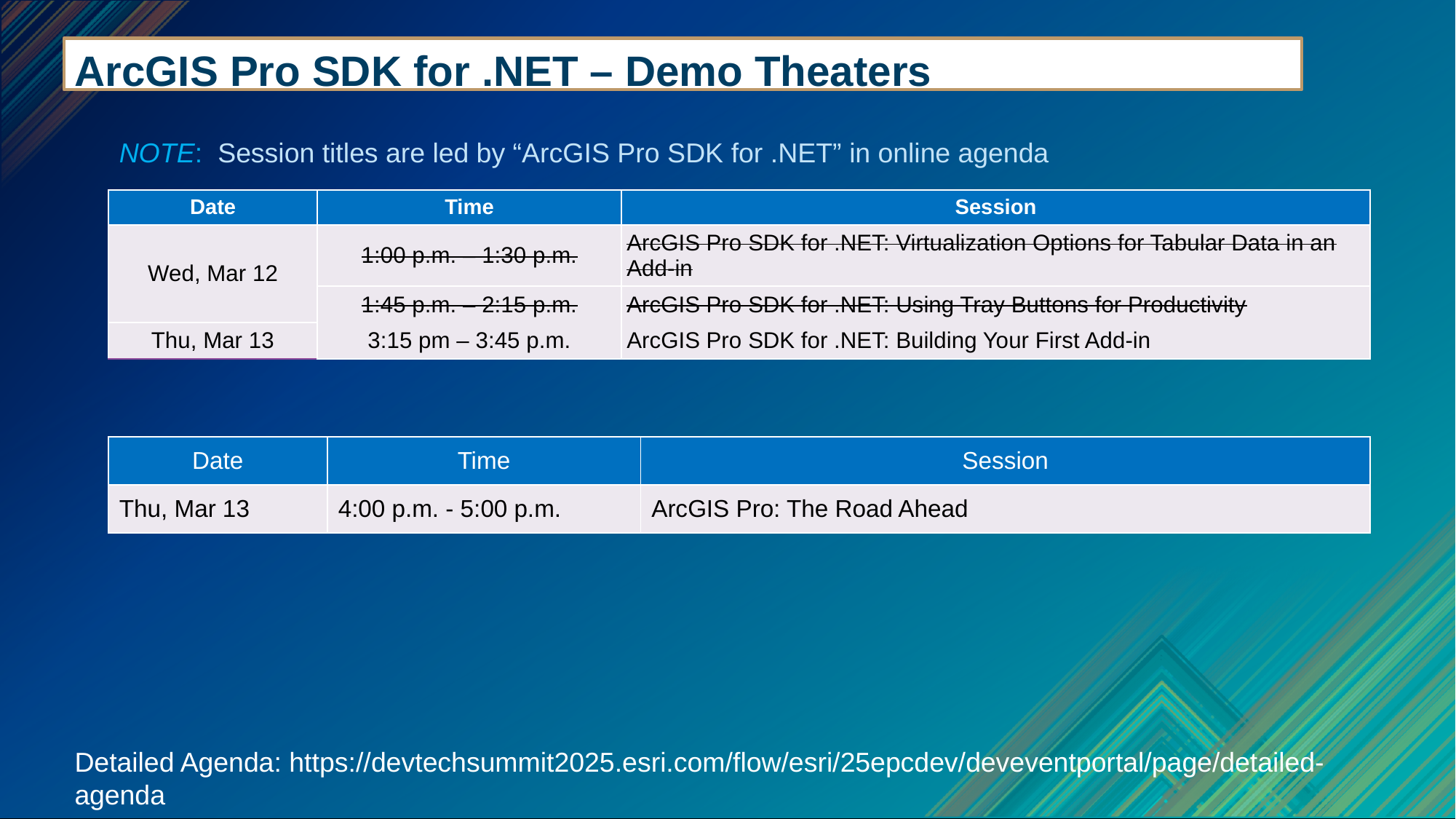

# ArcGIS Pro SDK for .NET – Demo Theaters
NOTE:  Session titles are led by “ArcGIS Pro SDK for .NET” in online agenda

| Date | Time | Session |
| --- | --- | --- |
| Wed, Mar 12 | 1:00 p.m. – 1:30 p.m. | ArcGIS Pro SDK for .NET: Virtualization Options for Tabular Data in an Add-in |
|  | 1:45 p.m. – 2:15 p.m. | ArcGIS Pro SDK for .NET: Using Tray Buttons for Productivity |
| Wed, Mar 8 | 3:15 pm – 3:45 p.m. | ArcGIS Pro SDK for .NET: Building Your First Add-in |
| Thu, Mar 13 |  |  |
| Date | Time | Session |
| --- | --- | --- |
| Thu, Mar 13 | 4:00 p.m. - 5:00 p.m. | ArcGIS Pro: The Road Ahead |
Detailed Agenda: https://devtechsummit2025.esri.com/flow/esri/25epcdev/deveventportal/page/detailed-agenda